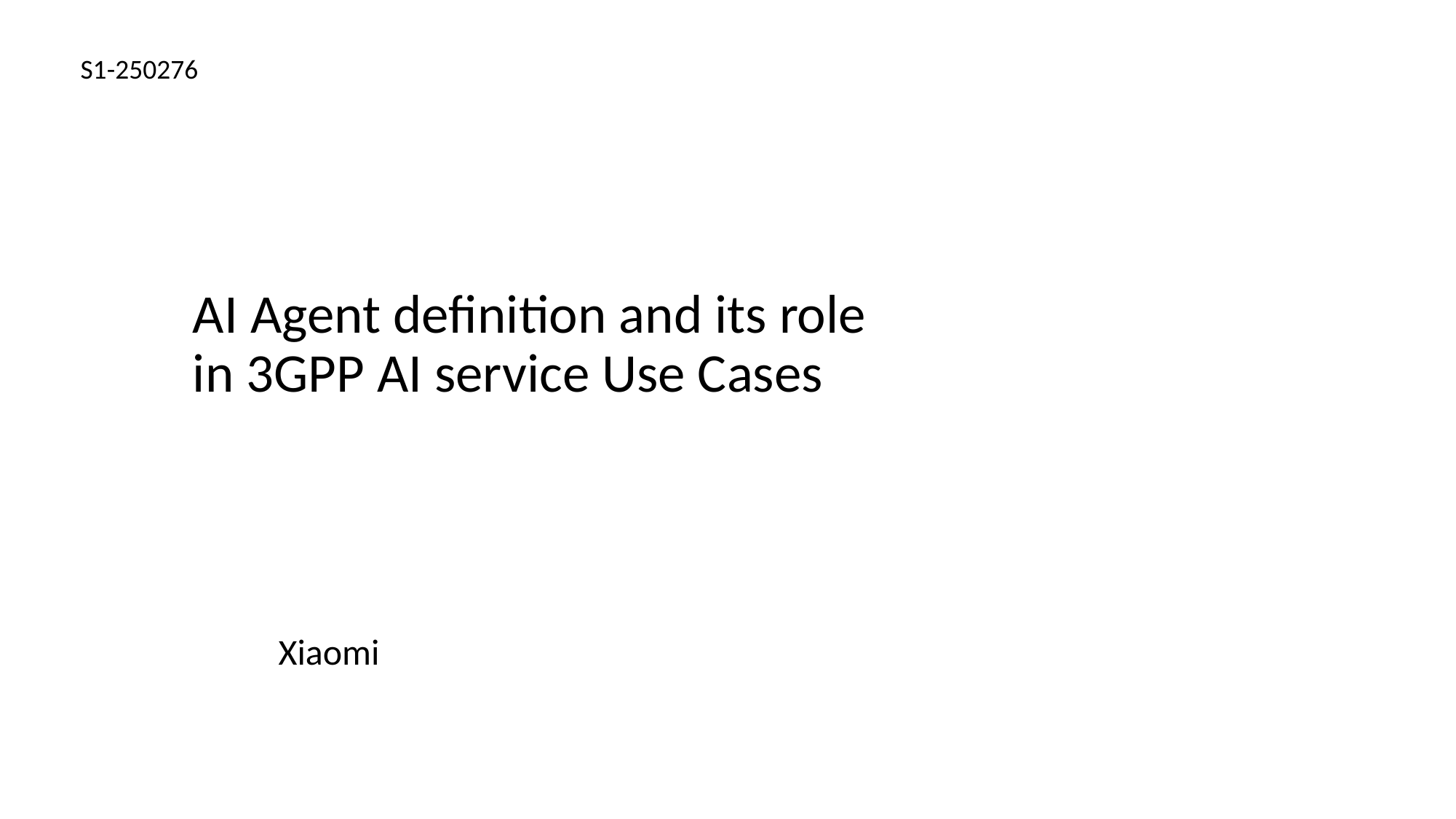

S1-250276
# AI Agent definition and its role in 3GPP AI service Use Cases
Xiaomi